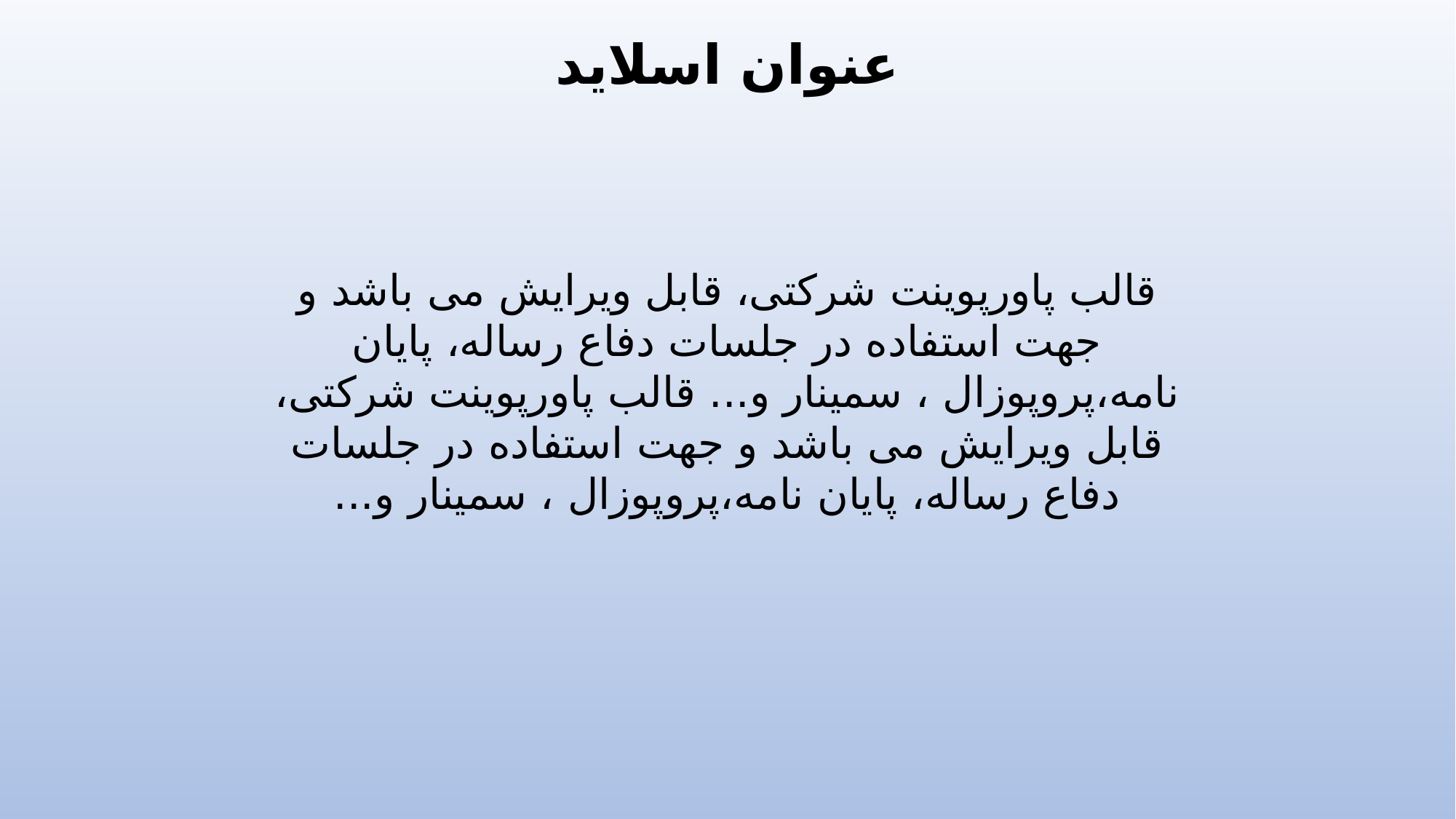

عنوان اسلاید
قالب پاورپوينت شرکتی، قابل ويرايش می باشد و جهت استفاده در جلسات دفاع رساله، پايان نامه،پروپوزال ، سمينار و... قالب پاورپوينت شرکتی، قابل ويرايش می باشد و جهت استفاده در جلسات دفاع رساله، پايان نامه،پروپوزال ، سمينار و...